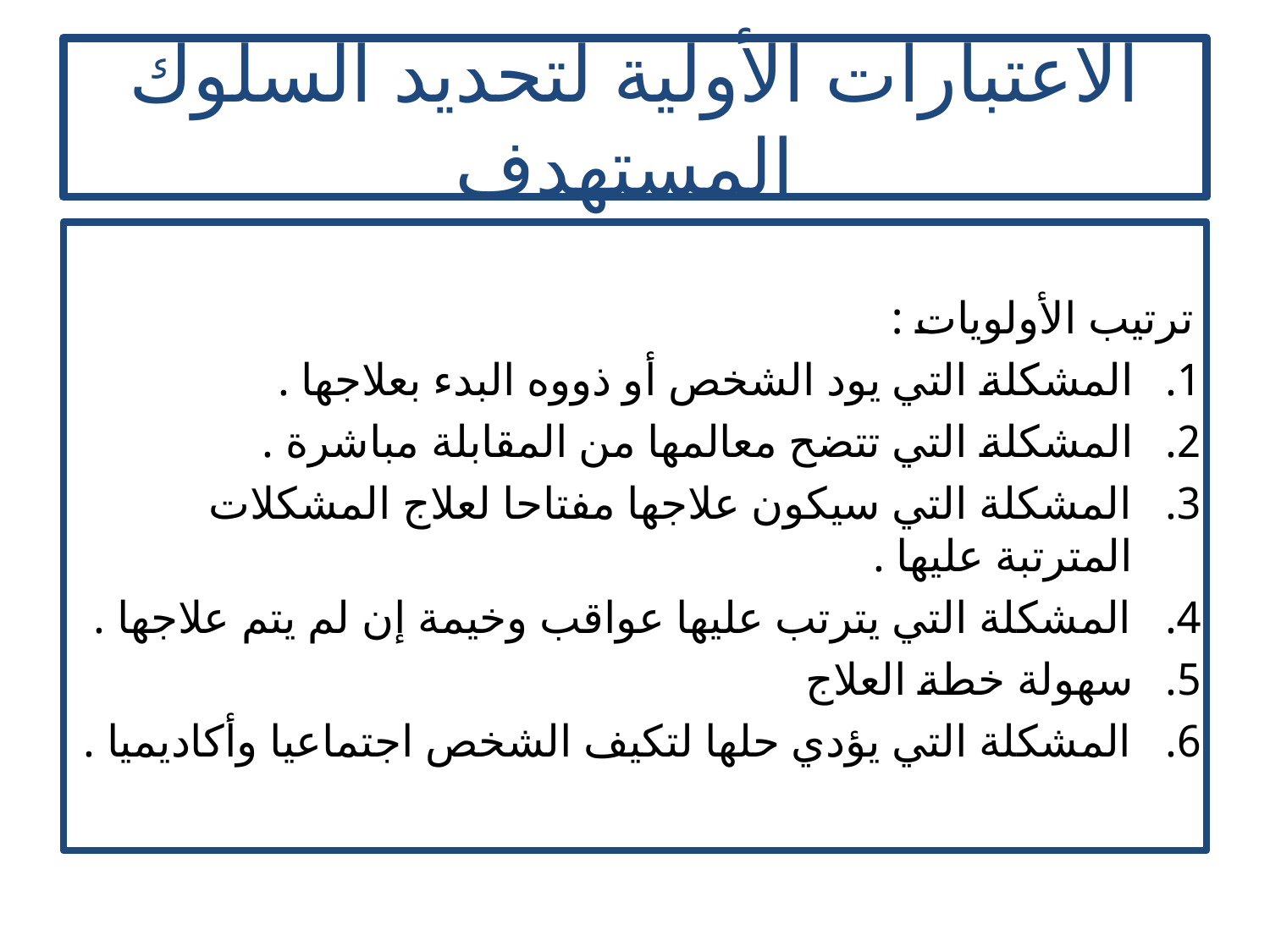

# الاعتبارات الأولية لتحديد السلوك المستهدف

ترتيب الأولويات :
المشكلة التي يود الشخص أو ذووه البدء بعلاجها .
المشكلة التي تتضح معالمها من المقابلة مباشرة .
المشكلة التي سيكون علاجها مفتاحا لعلاج المشكلات المترتبة عليها .
المشكلة التي يترتب عليها عواقب وخيمة إن لم يتم علاجها .
سهولة خطة العلاج
المشكلة التي يؤدي حلها لتكيف الشخص اجتماعيا وأكاديميا .